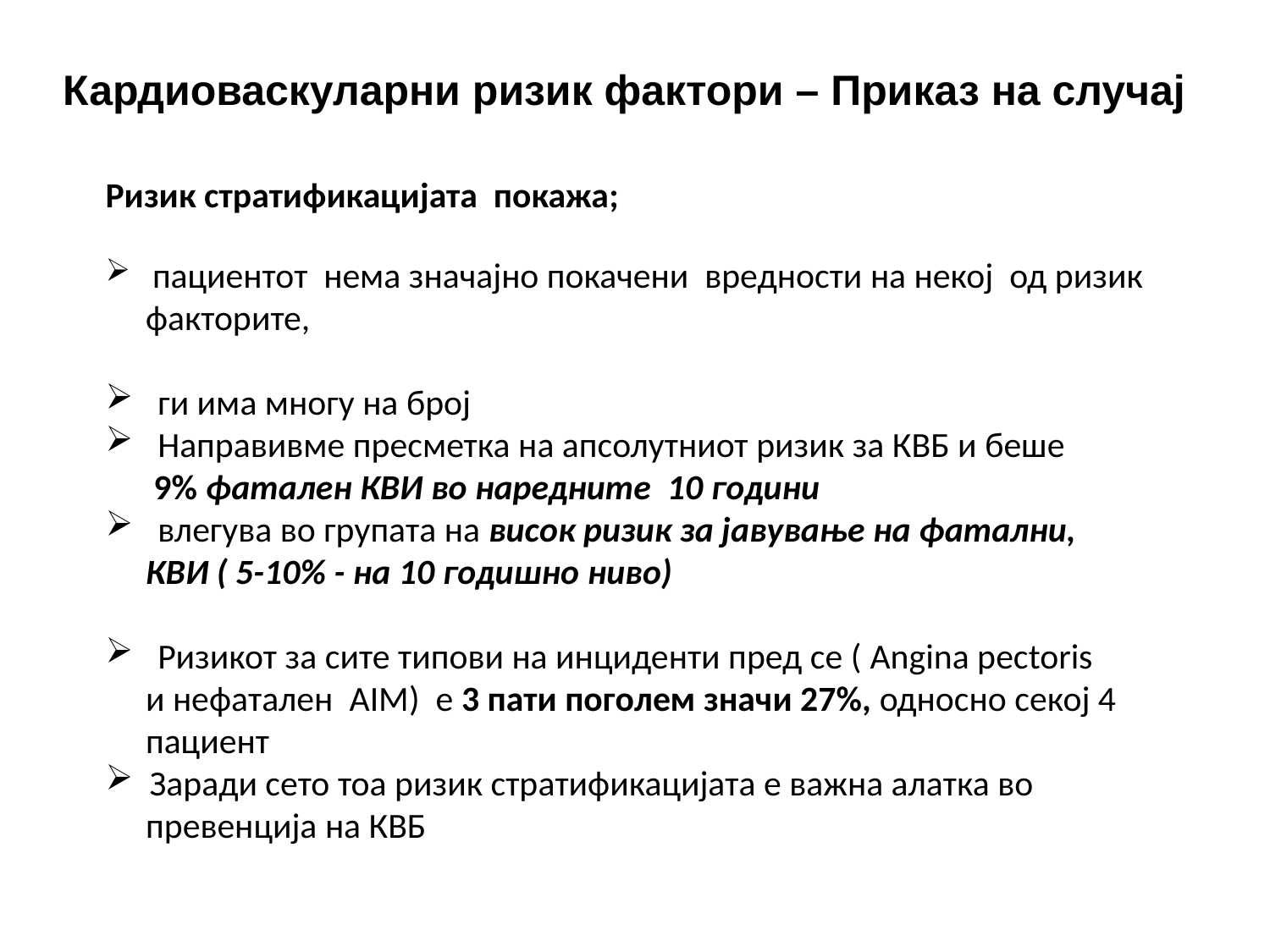

Кардиоваскуларни ризик фактори – Приказ на случај
Ризик стратификацијата  покажа;

   пациeнтот  нема значајно покачени  вредности на некој  од ризик
     факторите,

   ги има многу на број
   Направивме пресметка на апсолутниот ризик за КВБ и беше
      9% фатален КВИ во наредните  10 години
   влегува во групата на висок ризик за јавување на фатални,
     КВИ ( 5-10% - на 10 годишно ниво)

   Ризикот за сите типови на инциденти пред се ( Angina pectoris
     и нефатален  AIM)  е 3 пати поголем значи 27%, односно секој 4
     пациент
  Заради сето тоа ризик стратификацијата е важна алатка во
     превенција на КВБ